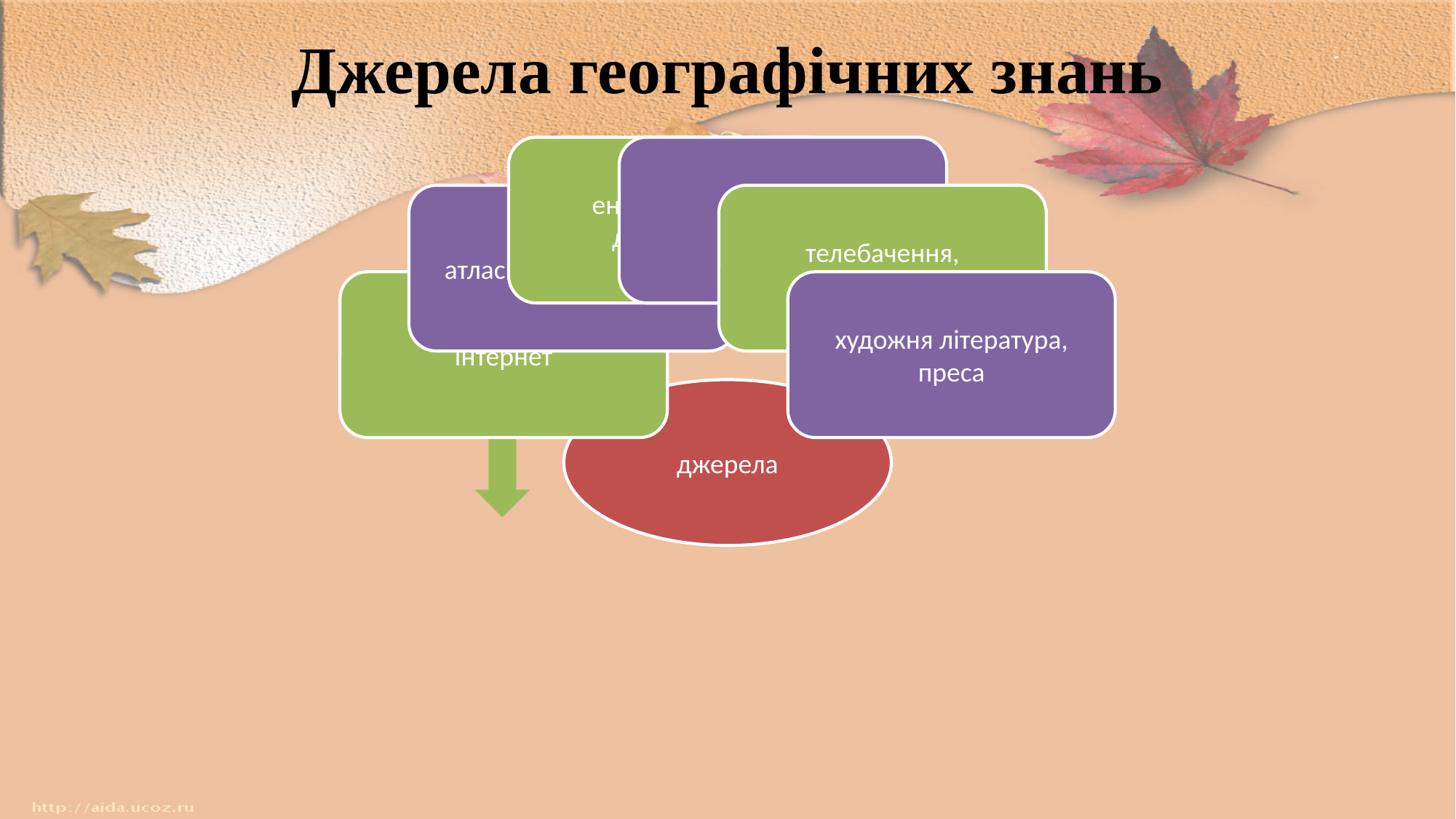

# Джерела географічних знань
джерела
атласи, карти, глобуси
енциклопедії,
довідники
підручники
телебачення,
радіо
художня література,
преса
інтернет